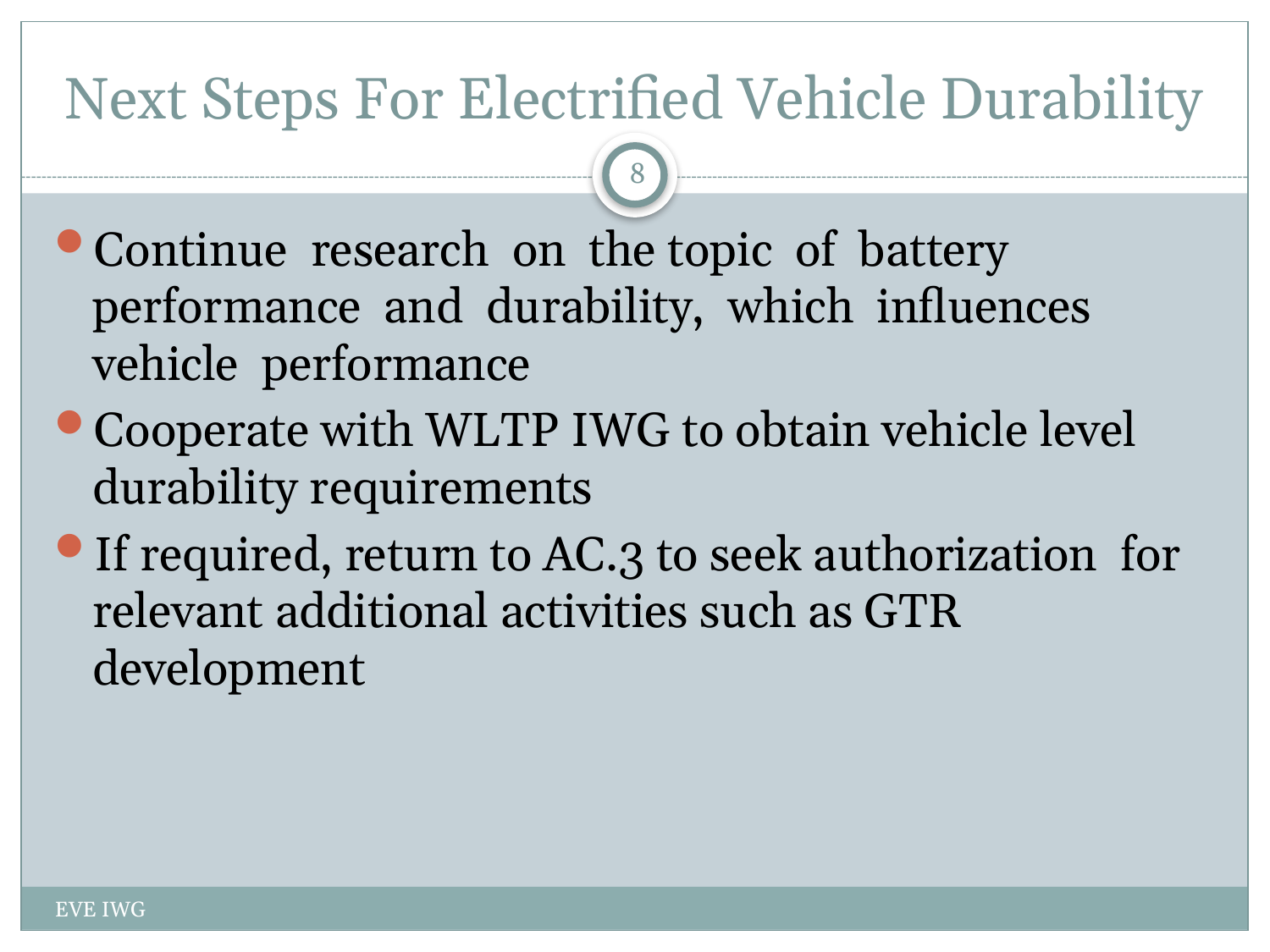

# Next Steps For Electrified Vehicle Durability
8
Continue  research  on  the topic  of  battery  performance  and  durability,  which  influences vehicle  performance
Cooperate with WLTP IWG to obtain vehicle level durability requirements
If required, return to AC.3 to seek authorization  for relevant additional activities such as GTR development
EVE IWG